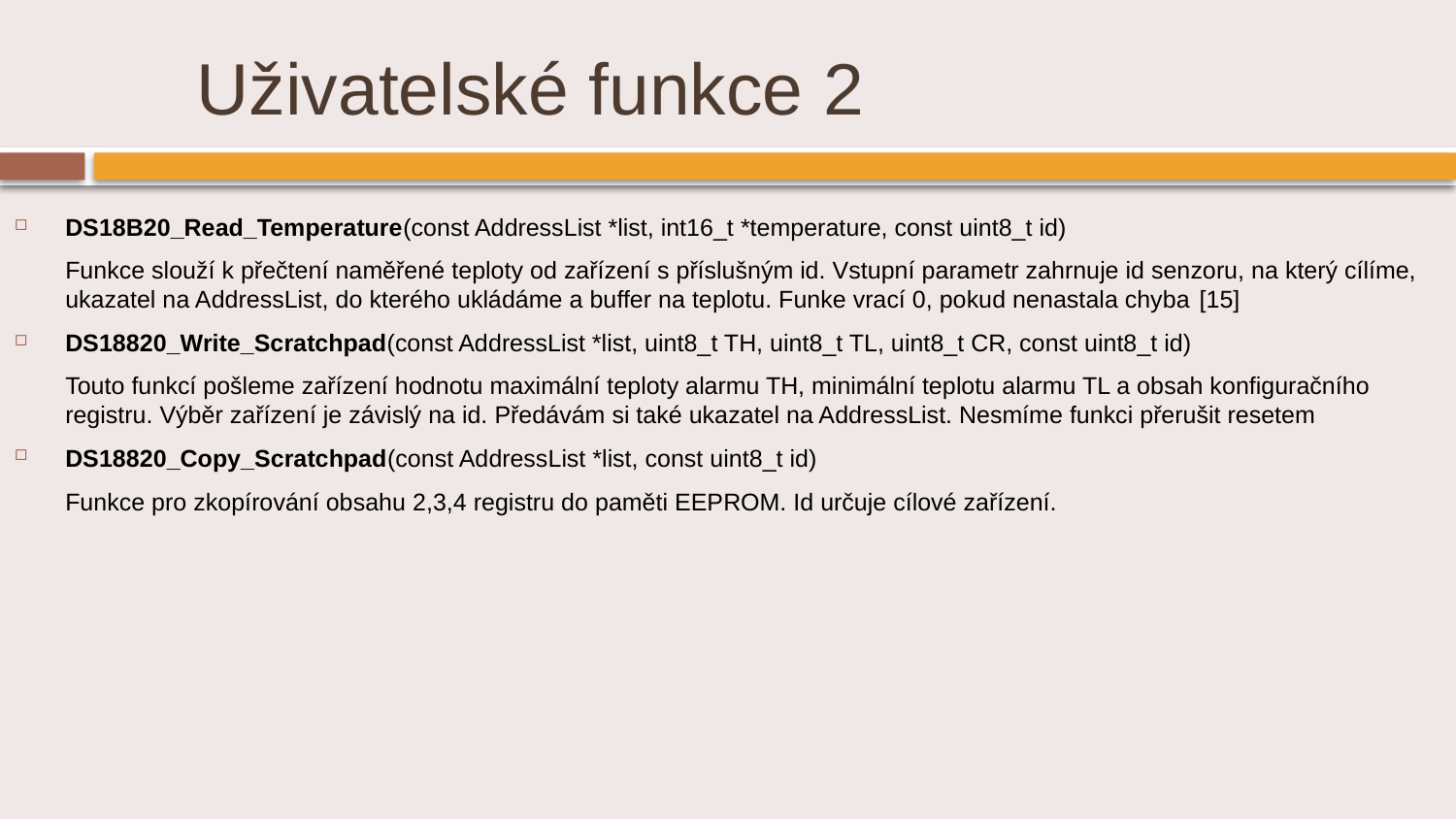

# Uživatelské funkce 2
DS18B20_Read_Temperature(const AddressList *list, int16_t *temperature, const uint8_t id)
	Funkce slouží k přečtení naměřené teploty od zařízení s příslušným id. Vstupní parametr zahrnuje id senzoru, na který cílíme, ukazatel na AddressList, do kterého ukládáme a buffer na teplotu. Funke vrací 0, pokud nenastala chyba [15]
DS18820_Write_Scratchpad(const AddressList *list, uint8_t TH, uint8_t TL, uint8_t CR, const uint8_t id)
	Touto funkcí pošleme zařízení hodnotu maximální teploty alarmu TH, minimální teplotu alarmu TL a obsah konfiguračního registru. Výběr zařízení je závislý na id. Předávám si také ukazatel na AddressList. Nesmíme funkci přerušit resetem
DS18820_Copy_Scratchpad(const AddressList *list, const uint8_t id)
	Funkce pro zkopírování obsahu 2,3,4 registru do paměti EEPROM. Id určuje cílové zařízení.